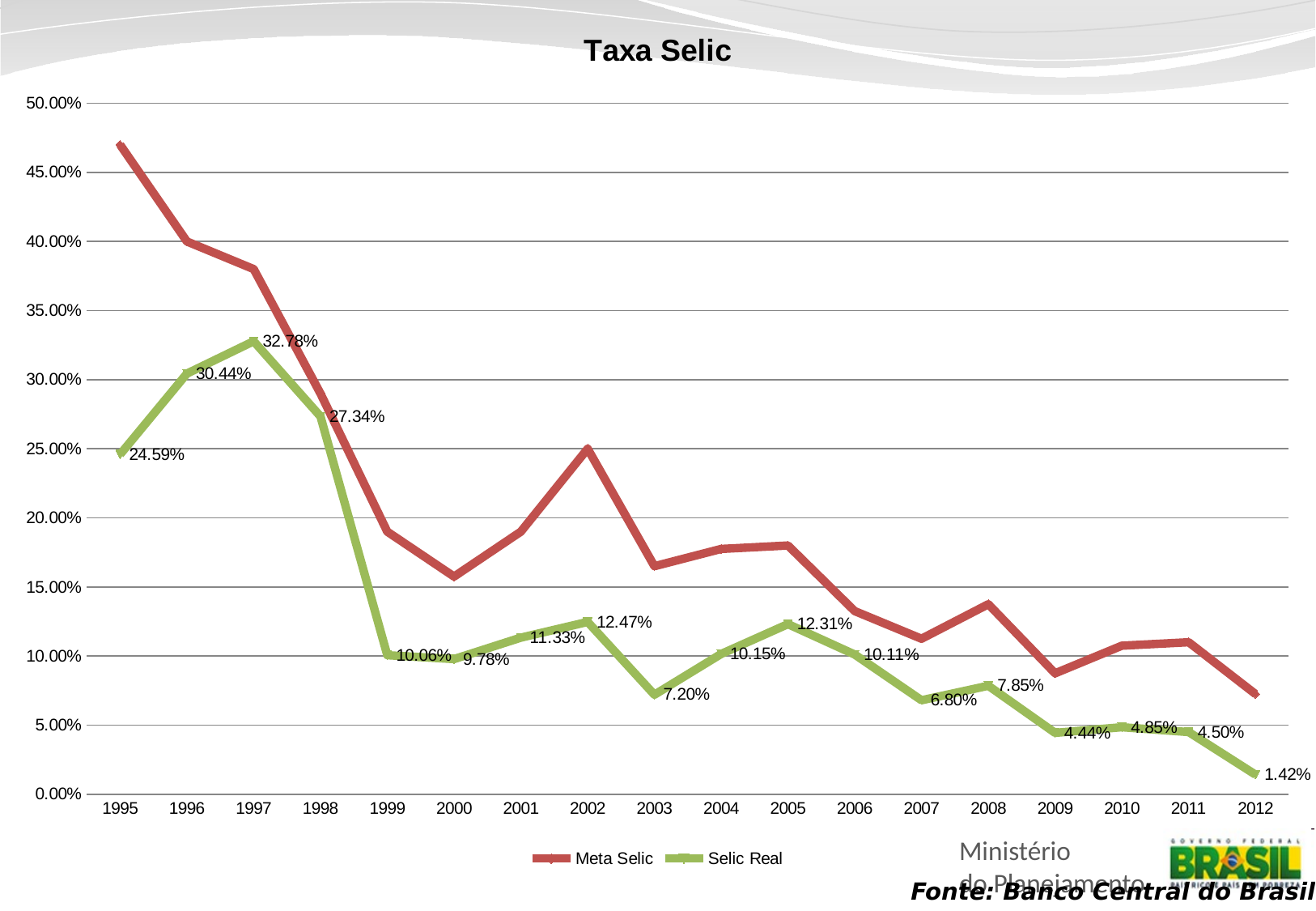

### Chart: Taxa Selic

| Category | Meta Selic | Selic Real |
|---|---|---|
| 34700 | 0.4700000000000001 | 0.24590000000000026 |
| 35417 | 0.4 | 0.3044000000000005 |
| 35781 | 0.3800000000000005 | 0.32780000000000065 |
| 36145 | 0.2900000000000003 | 0.2734000000000003 |
| 36509 | 0.19 | 0.10060000000000002 |
| 36880 | 0.15750000000000025 | 0.09780000000000003 |
| 37244 | 0.19 | 0.1133 |
| 37608 | 0.25 | 0.12470000000000014 |
| 37972 | 0.165 | 0.07200000000000002 |
| 38336 | 0.1775000000000002 | 0.10149999999999998 |
| 38700 | 0.18000000000000022 | 0.12309999999999999 |
| 39050 | 0.1325 | 0.10110000000000002 |
| 39421 | 0.1125 | 0.06800000000000002 |
| 39792 | 0.1375 | 0.07850000000000001 |
| 40156 | 0.08750000000000001 | 0.04440000000000007 |
| 40520 | 0.10750000000000011 | 0.0485 |
| 40877 | 0.11 | 0.04500000000000001 |
| 41241 | 0.07250000000000002 | 0.014199999999999975 |
Fonte: Banco Central do Brasil